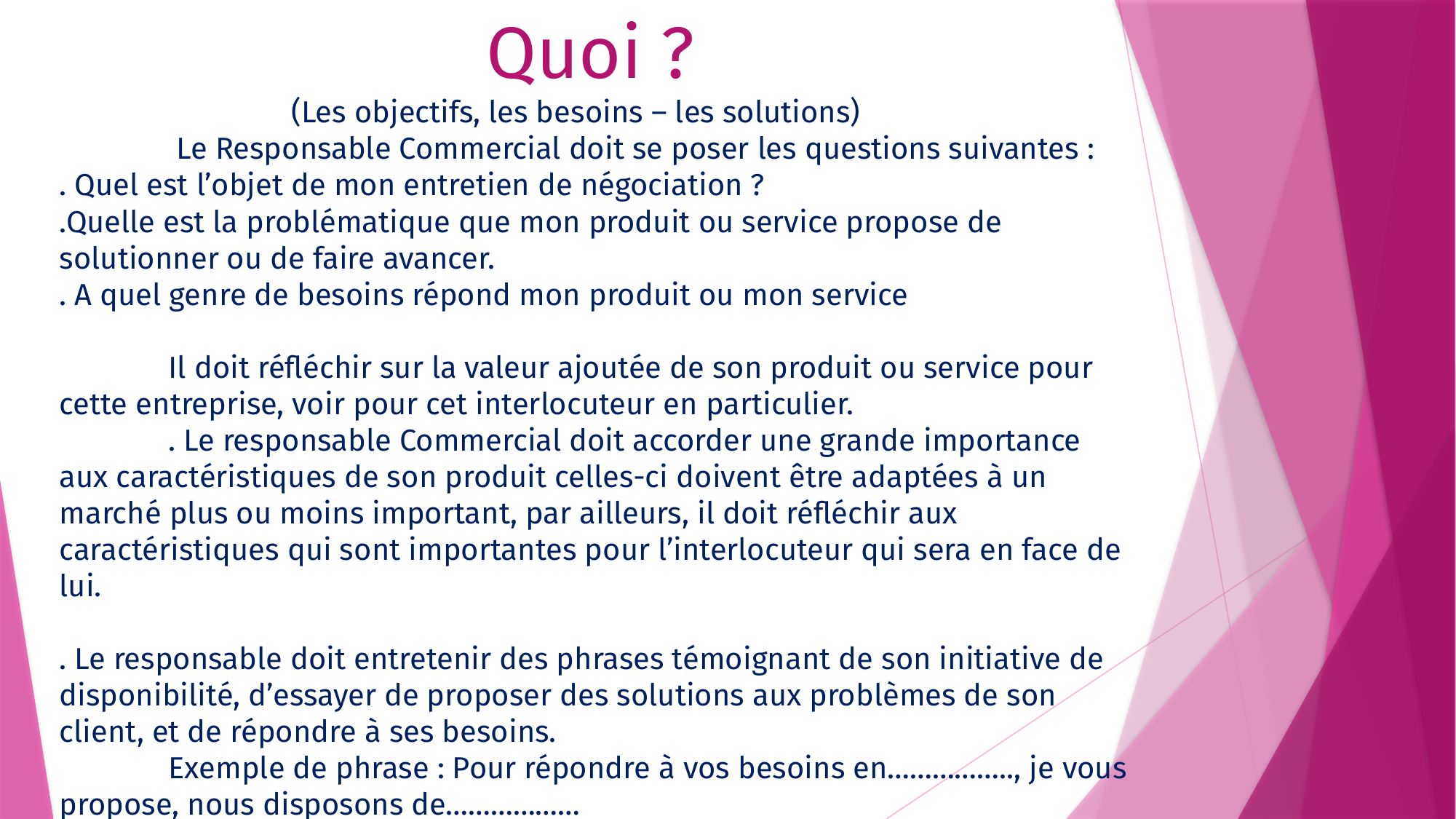

Quoi ?
                             (Les objectifs, les besoins – les solutions)
	 Le Responsable Commercial doit se poser les questions suivantes :
. Quel est l’objet de mon entretien de négociation ?
.Quelle est la problématique que mon produit ou service propose de solutionner ou de faire avancer.
. A quel genre de besoins répond mon produit ou mon service

	Il doit réfléchir sur la valeur ajoutée de son produit ou service pour cette entreprise, voir pour cet interlocuteur en particulier.
	. Le responsable Commercial doit accorder une grande importance aux caractéristiques de son produit celles-ci doivent être adaptées à un marché plus ou moins important, par ailleurs, il doit réfléchir aux caractéristiques qui sont importantes pour l’interlocuteur qui sera en face de lui.

. Le responsable doit entretenir des phrases témoignant de son initiative de disponibilité, d’essayer de proposer des solutions aux problèmes de son client, et de répondre à ses besoins.
	Exemple de phrase : Pour répondre à vos besoins en…………….., je vous propose, nous disposons de………………